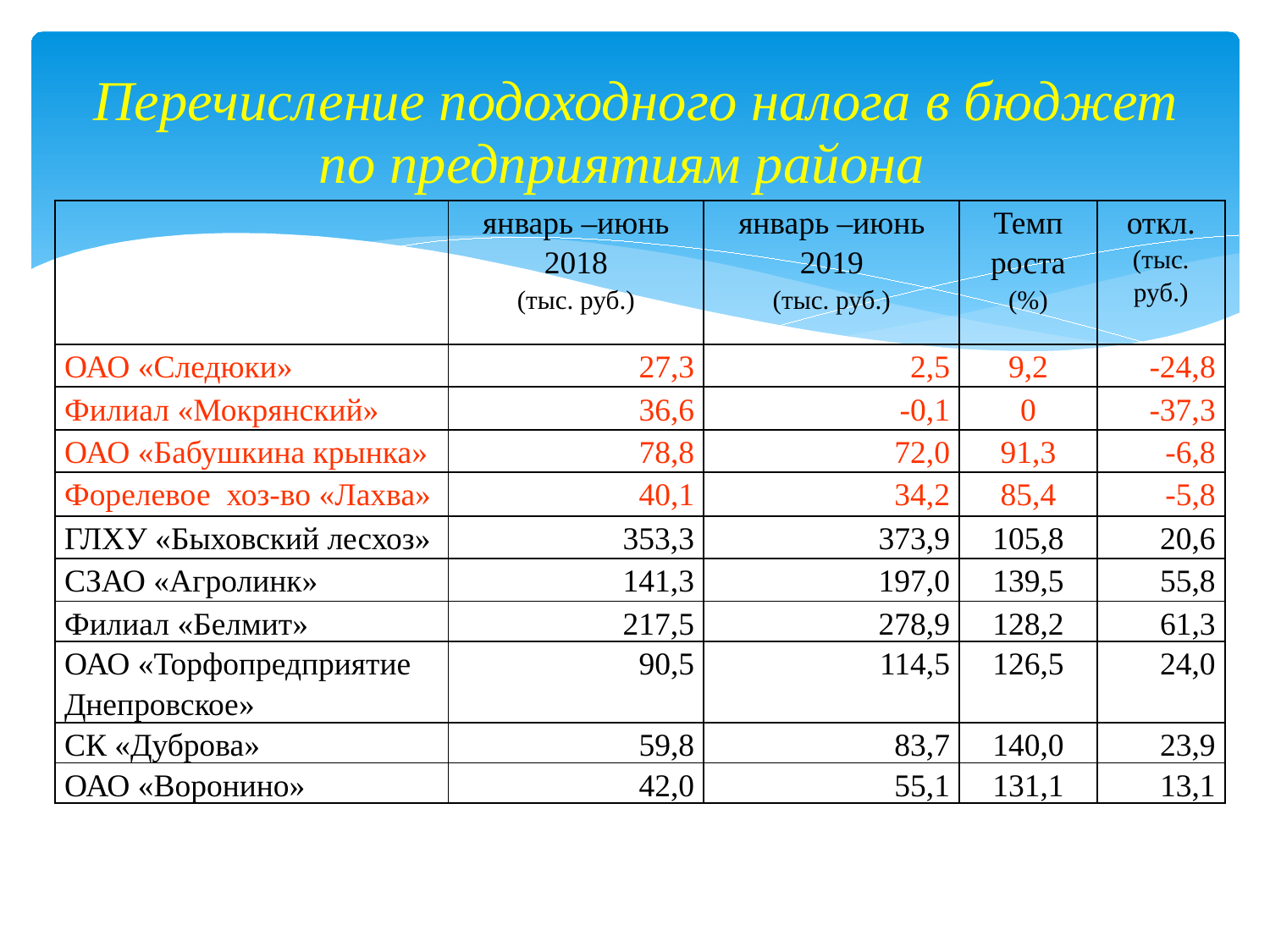

# Перечисление подоходного налога в бюджет по предприятиям района
|  | январь –июнь 2018 (тыс. руб.) | январь –июнь 2019 (тыс. руб.) | Темп роста (%) | откл. (тыс. руб.) |
| --- | --- | --- | --- | --- |
| ОАО «Следюки» | 27,3 | 2,5 | 9,2 | -24,8 |
| Филиал «Мокрянский» | 36,6 | -0,1 | 0 | -37,3 |
| ОАО «Бабушкина крынка» | 78,8 | 72,0 | 91,3 | -6,8 |
| Форелевое хоз-во «Лахва» | 40,1 | 34,2 | 85,4 | -5,8 |
| ГЛХУ «Быховский лесхоз» | 353,3 | 373,9 | 105,8 | 20,6 |
| СЗАО «Агролинк» | 141,3 | 197,0 | 139,5 | 55,8 |
| Филиал «Белмит» | 217,5 | 278,9 | 128,2 | 61,3 |
| ОАО «Торфопредприятие Днепровское» | 90,5 | 114,5 | 126,5 | 24,0 |
| СК «Дуброва» | 59,8 | 83,7 | 140,0 | 23,9 |
| ОАО «Воронино» | 42,0 | 55,1 | 131,1 | 13,1 |